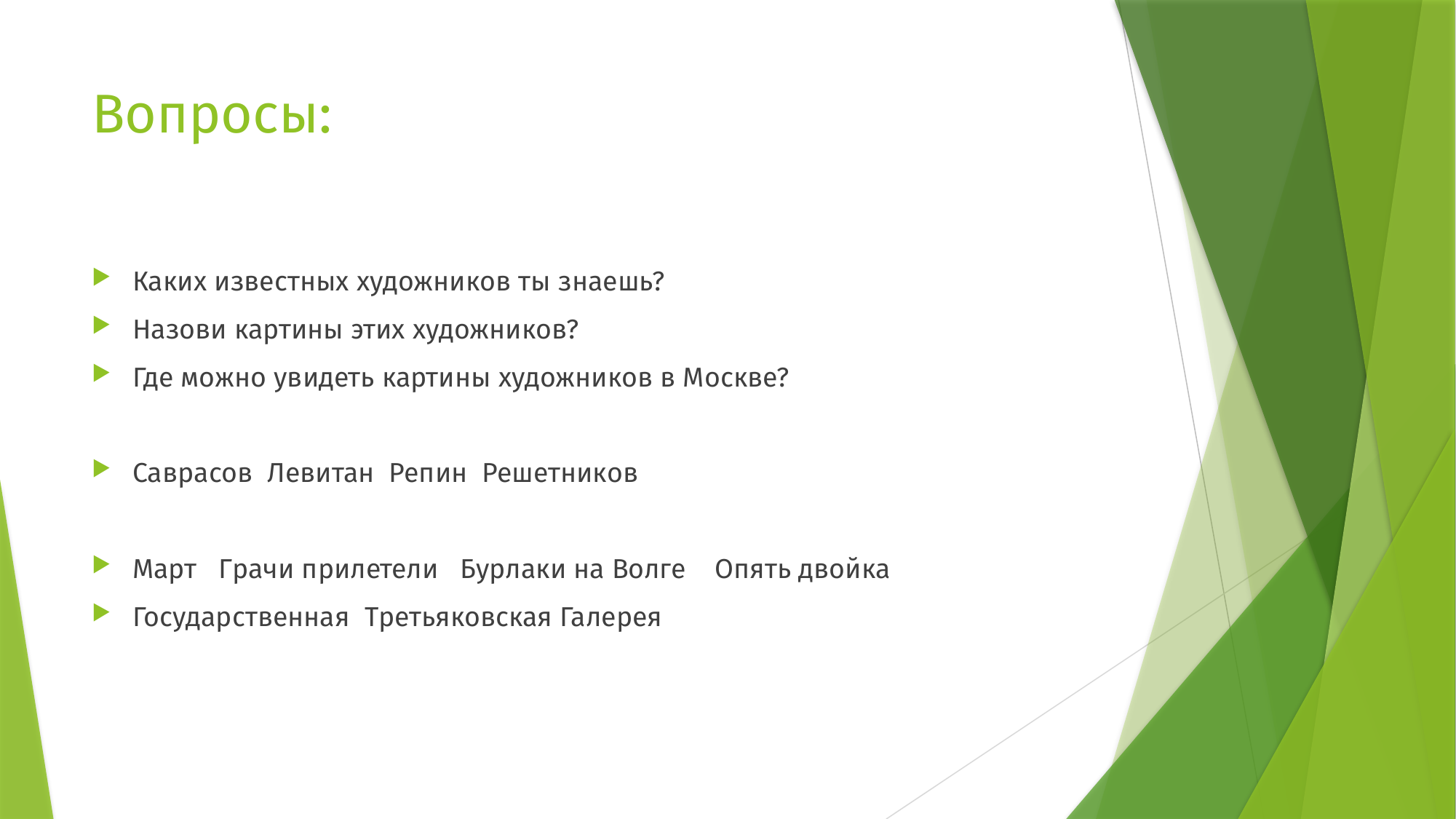

# Вопросы:
Каких известных художников ты знаешь?
Назови картины этих художников?
Где можно увидеть картины художников в Москве?

Саврасов  Левитан  Репин  Решетников

Март   Грачи прилетели   Бурлаки на Волге    Опять двойка
Государственная  Третьяковская Галерея